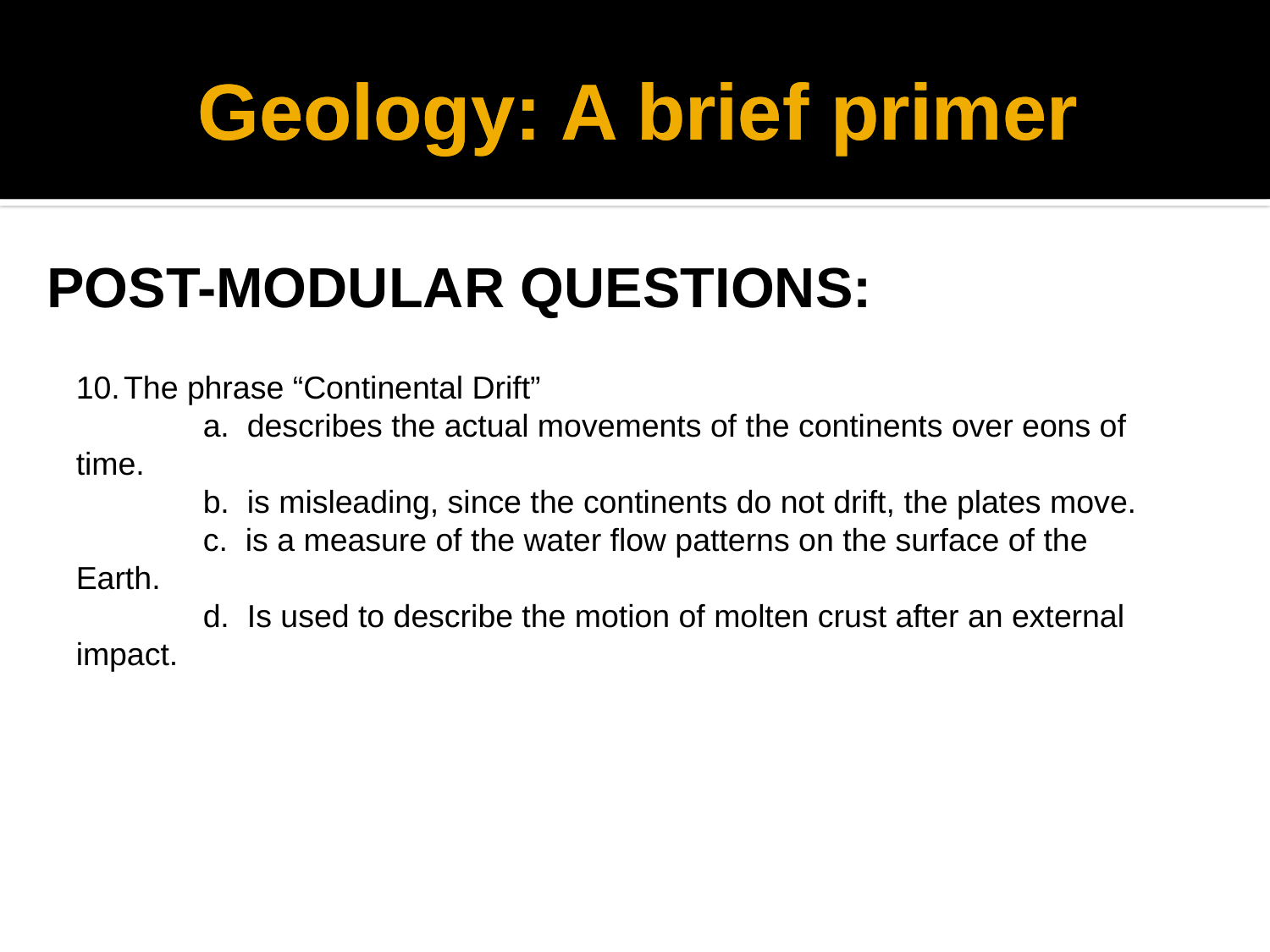

# Geology: A brief primer
Geology: A brief primer
POST-MODULAR QUESTIONS:
The phrase “Continental Drift”
	a.  describes the actual movements of the continents over eons of time.
	b.  is misleading, since the continents do not drift, the plates move.
	c.  is a measure of the water flow patterns on the surface of the Earth.
	d.  Is used to describe the motion of molten crust after an external impact.